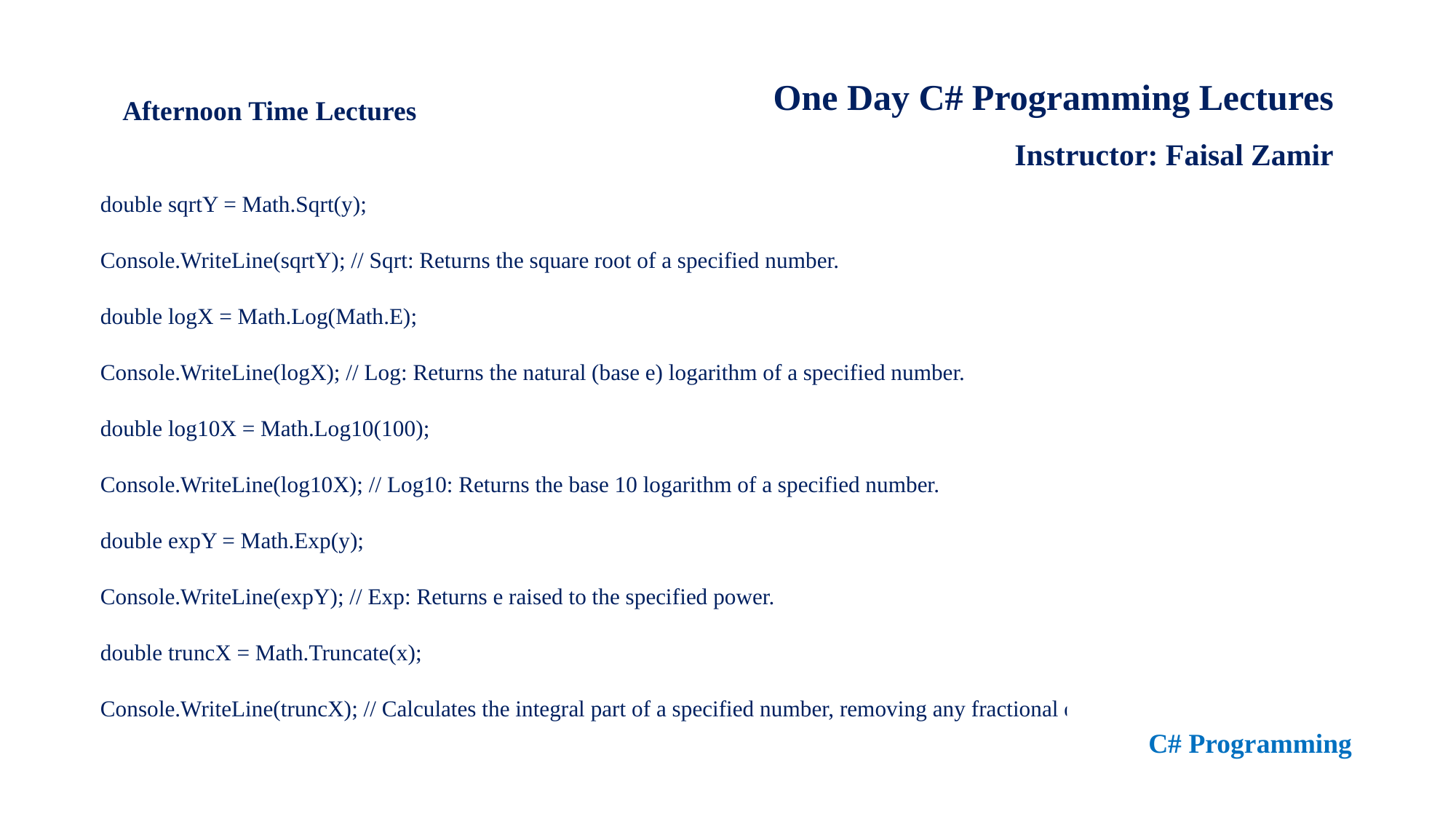

One Day C# Programming Lectures
Instructor: Faisal Zamir
Afternoon Time Lectures
double sqrtY = Math.Sqrt(y);
Console.WriteLine(sqrtY); // Sqrt: Returns the square root of a specified number.
double logX = Math.Log(Math.E);
Console.WriteLine(logX); // Log: Returns the natural (base e) logarithm of a specified number.
double log10X = Math.Log10(100);
Console.WriteLine(log10X); // Log10: Returns the base 10 logarithm of a specified number.
double expY = Math.Exp(y);
Console.WriteLine(expY); // Exp: Returns e raised to the specified power.
double truncX = Math.Truncate(x);
Console.WriteLine(truncX); // Calculates the integral part of a specified number, removing any fractional digits.
C# Programming